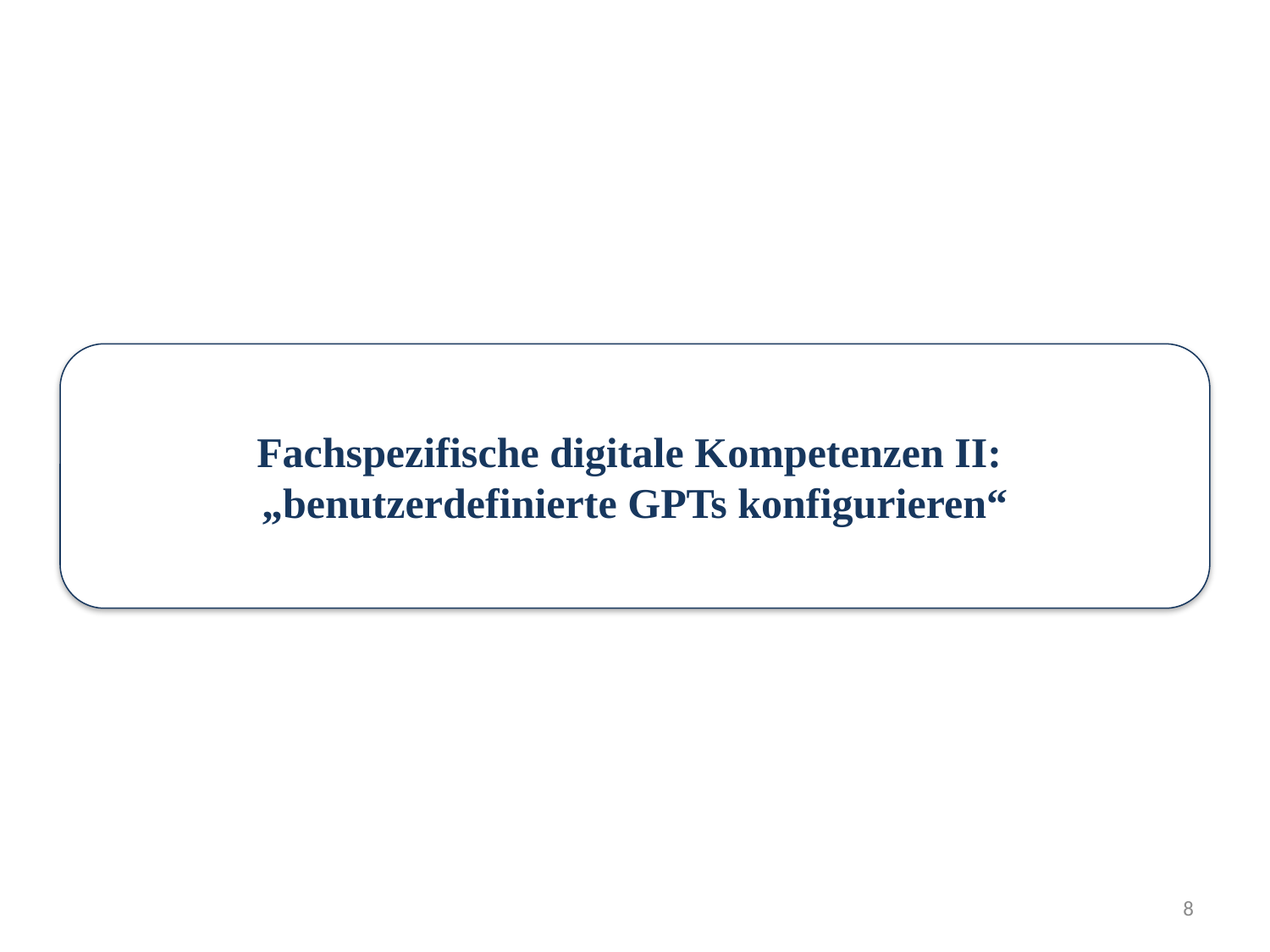

Fachspezifische digitale Kompetenzen II:
„benutzerdefinierte GPTs konfigurieren“
8